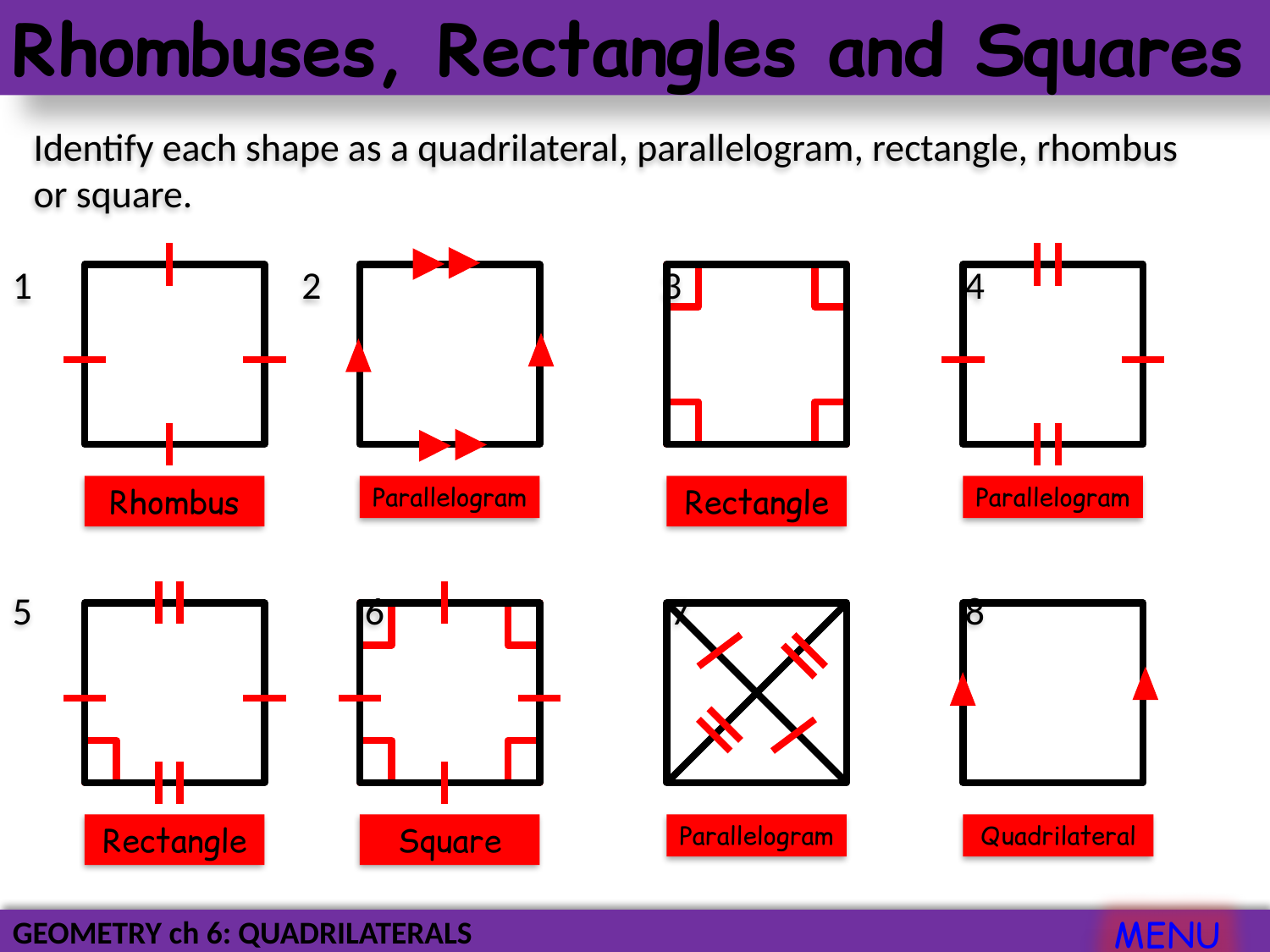

Rhombuses, Rectangles and Squares
Identify each shape as a quadrilateral, parallelogram, rectangle, rhombus or square.

                          2 		         3			4

5			    6		          7			8

Rhombus
Parallelogram
Rectangle
Parallelogram

Rectangle
Square
Parallelogram
Quadrilateral
MENU
GEOMETRY ch 6: QUADRILATERALS